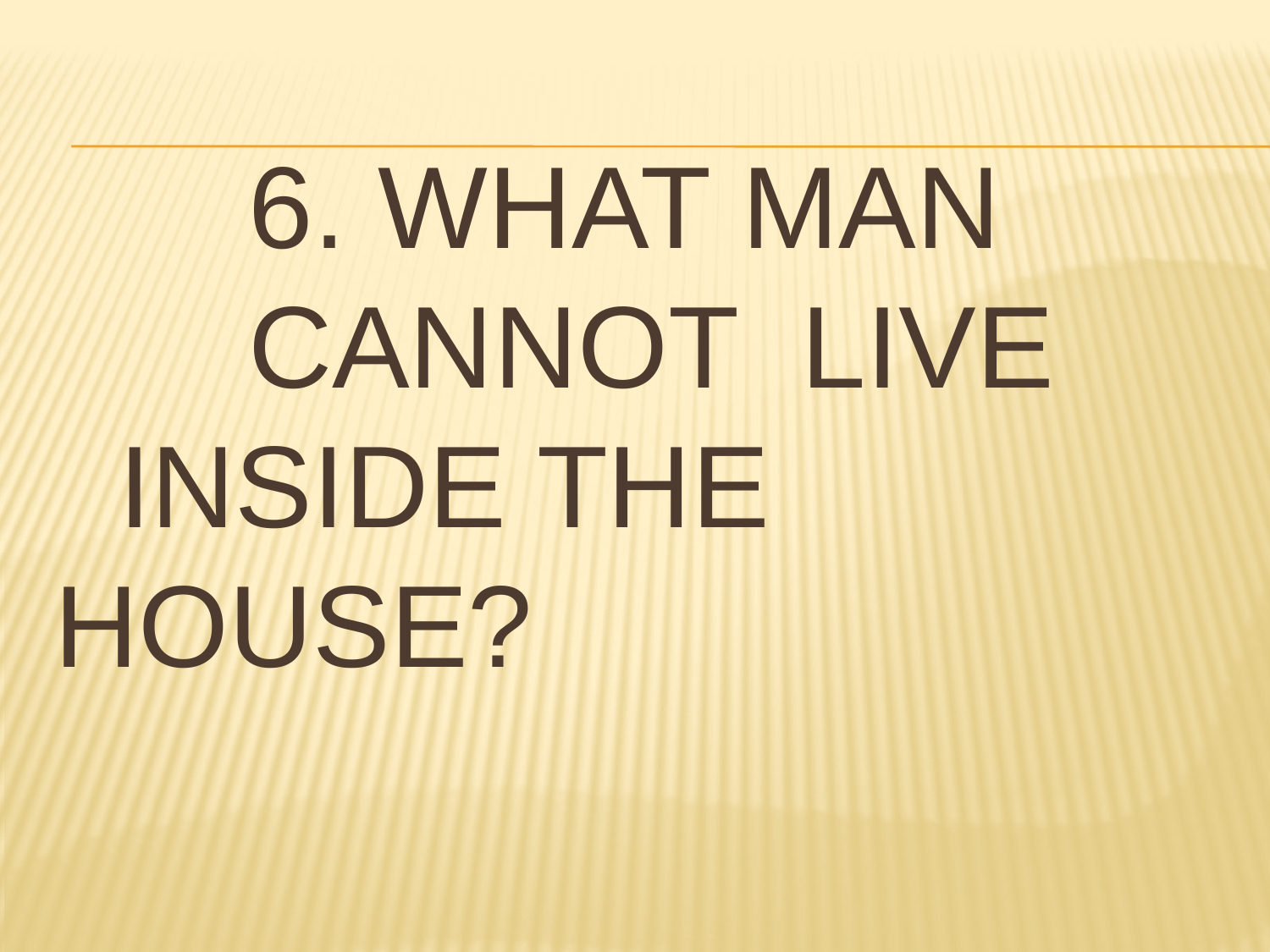

# 6. What man cannot  live inside the house?